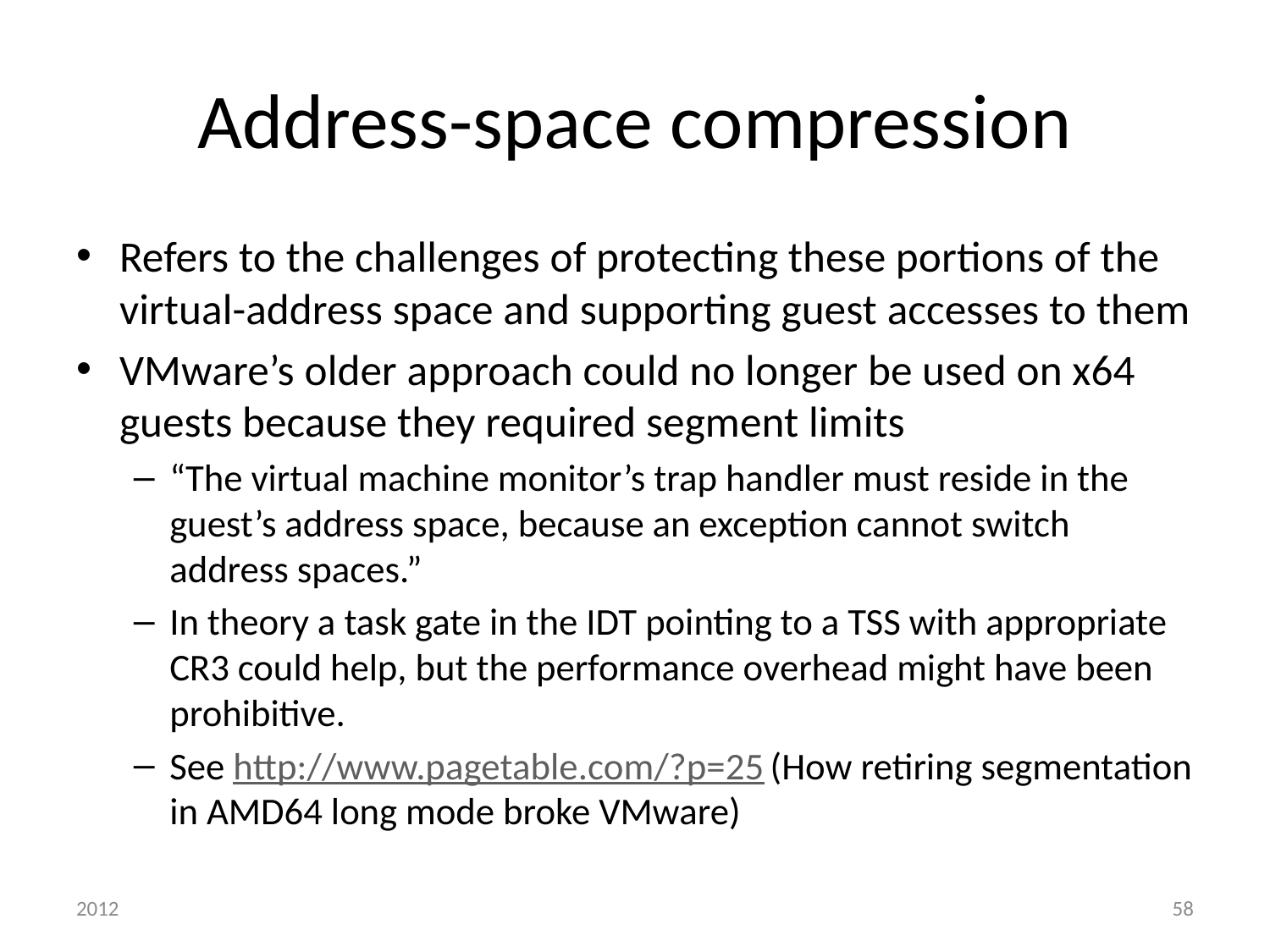

# Address-space compression
Refers to the challenges of protecting these portions of the virtual-address space and supporting guest accesses to them
VMware’s older approach could no longer be used on x64 guests because they required segment limits
“The virtual machine monitor’s trap handler must reside in the guest’s address space, because an exception cannot switch address spaces.”
In theory a task gate in the IDT pointing to a TSS with appropriate CR3 could help, but the performance overhead might have been prohibitive.
See http://www.pagetable.com/?p=25 (How retiring segmentation in AMD64 long mode broke VMware)

2012

58